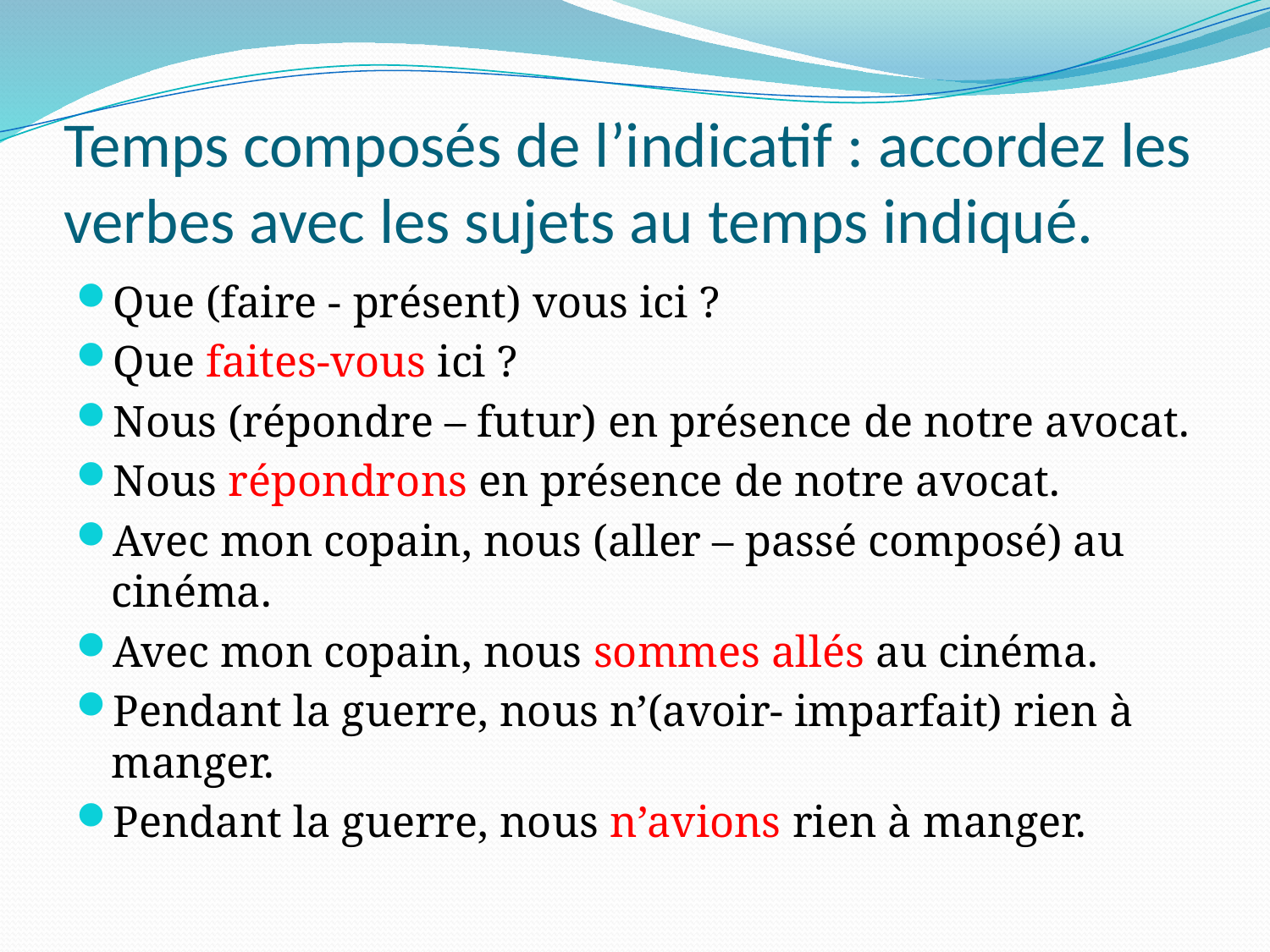

# Temps composés de l’indicatif : accordez les verbes avec les sujets au temps indiqué.
Que (faire - présent) vous ici ?
Que faites-vous ici ?
Nous (répondre – futur) en présence de notre avocat.
Nous répondrons en présence de notre avocat.
Avec mon copain, nous (aller – passé composé) au cinéma.
Avec mon copain, nous sommes allés au cinéma.
Pendant la guerre, nous n’(avoir- imparfait) rien à manger.
Pendant la guerre, nous n’avions rien à manger.